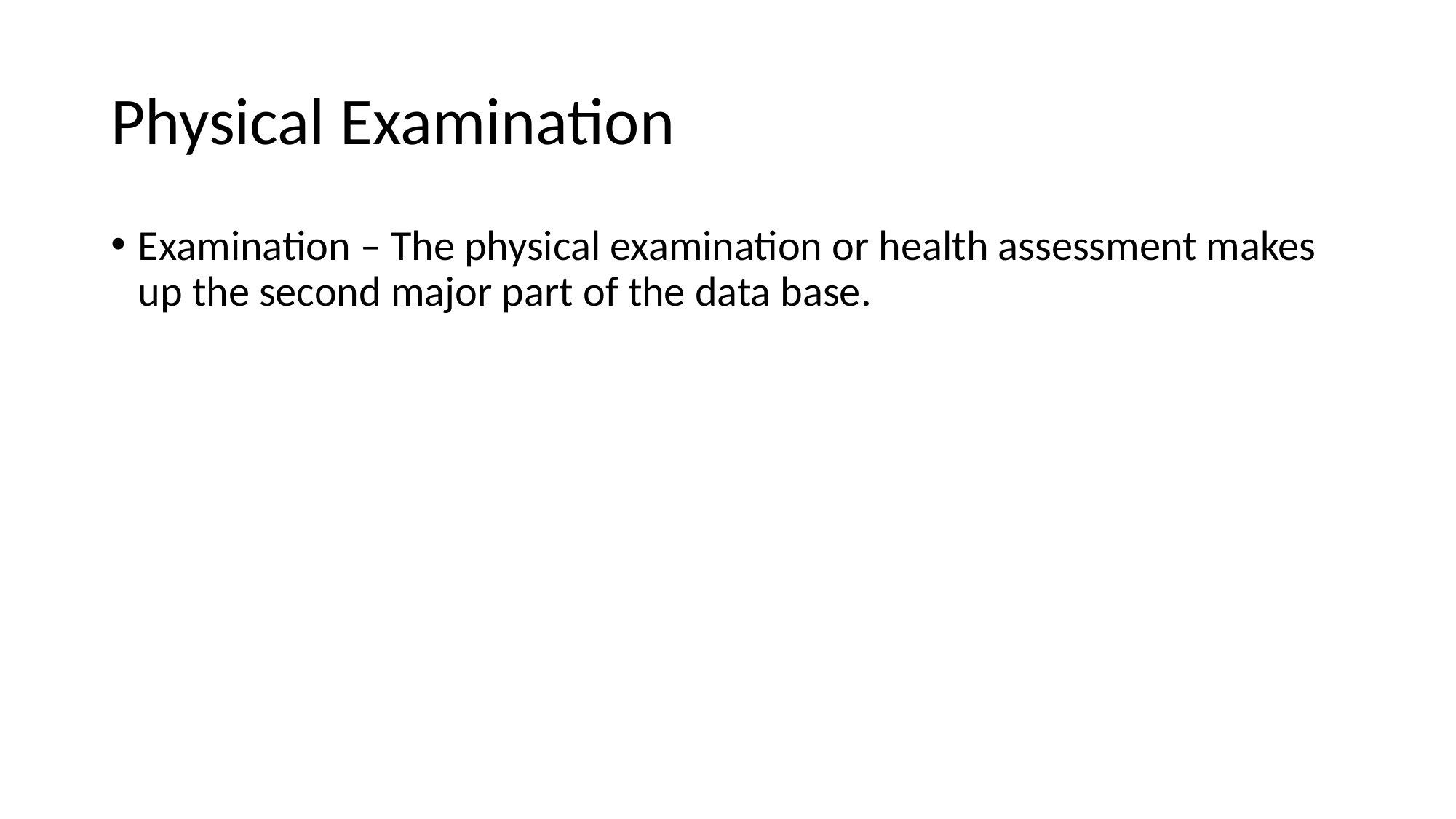

# Physical Examination
Examination – The physical examination or health assessment makes up the second major part of the data base.